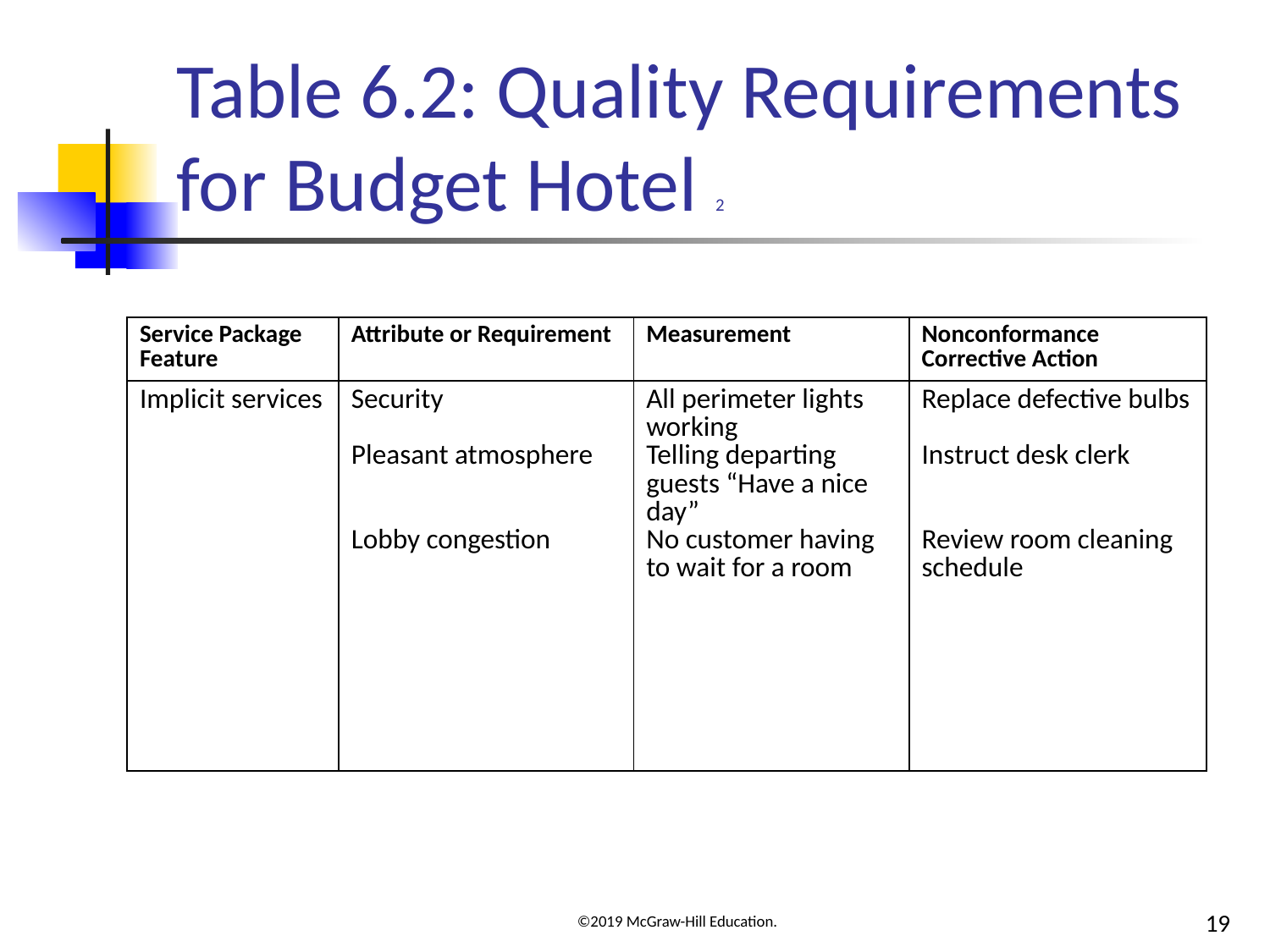

# Table 6.2: Quality Requirements for Budget Hotel 2
| Service Package Feature | Attribute or Requirement | Measurement | Nonconformance Corrective Action |
| --- | --- | --- | --- |
| Implicit services | Security Pleasant atmosphere Lobby congestion | All perimeter lights working Telling departing guests “Have a nice day” No customer having to wait for a room | Replace defective bulbs Instruct desk clerk Review room cleaning schedule |